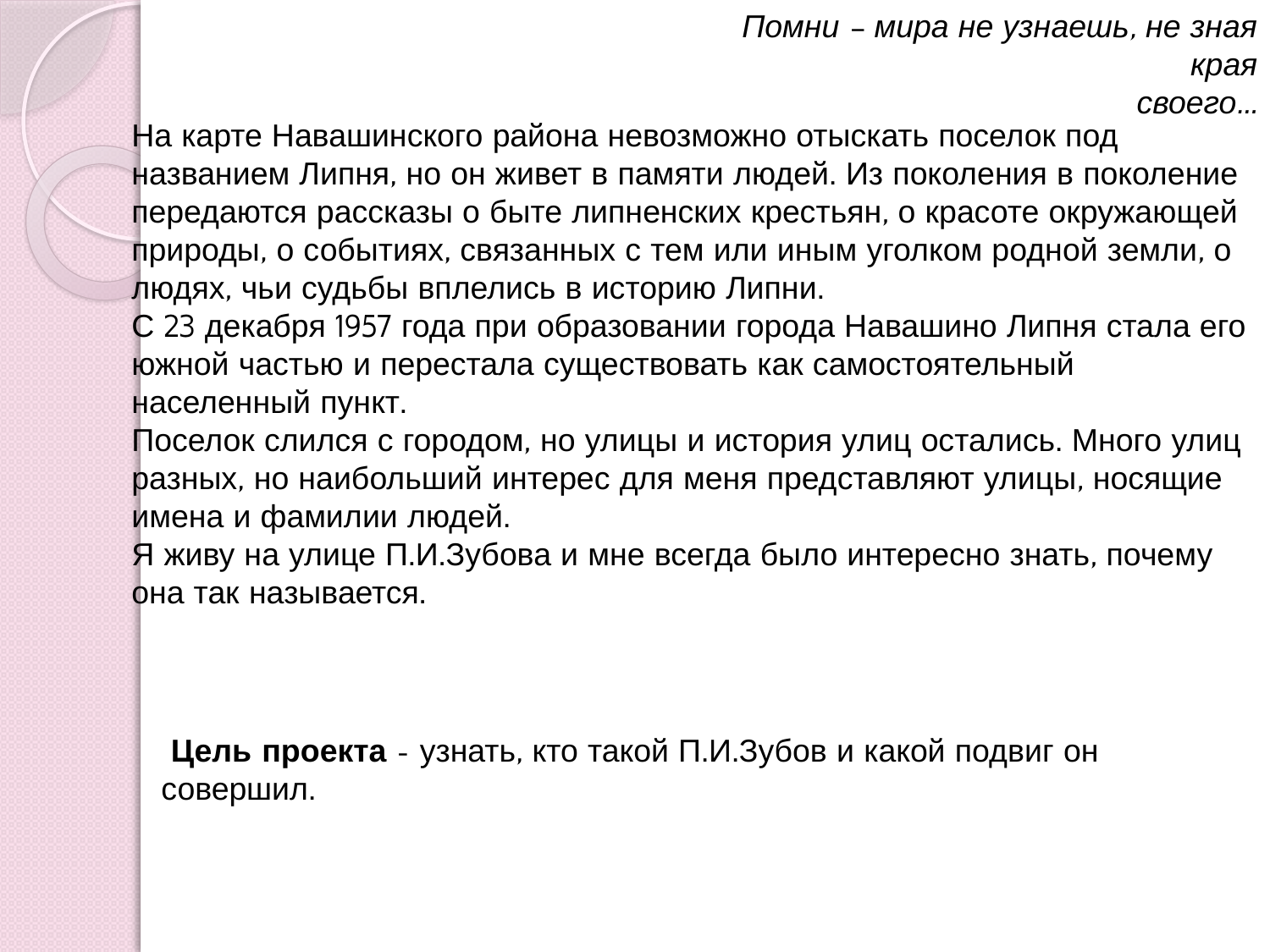

Помни – мира не узнаешь, не зная
                                         края своего…

На карте Навашинского района невозможно отыскать поселок под названием Липня, но он живет в памяти людей. Из поколения в поколение передаются рассказы о быте липненских крестьян, о красоте окружающей природы, о событиях, связанных с тем или иным уголком родной земли, о людях, чьи судьбы вплелись в историю Липни.
С 23 декабря 1957 года при образовании города Навашино Липня стала его южной частью и перестала существовать как самостоятельный населенный пункт.
Поселок слился с городом, но улицы и история улиц остались. Много улиц разных, но наибольший интерес для меня представляют улицы, носящие имена и фамилии людей.
Я живу на улице П.И.Зубова и мне всегда было интересно знать, почему она так называется.

 Цель проекта - узнать, кто такой П.И.Зубов и какой подвиг он совершил.